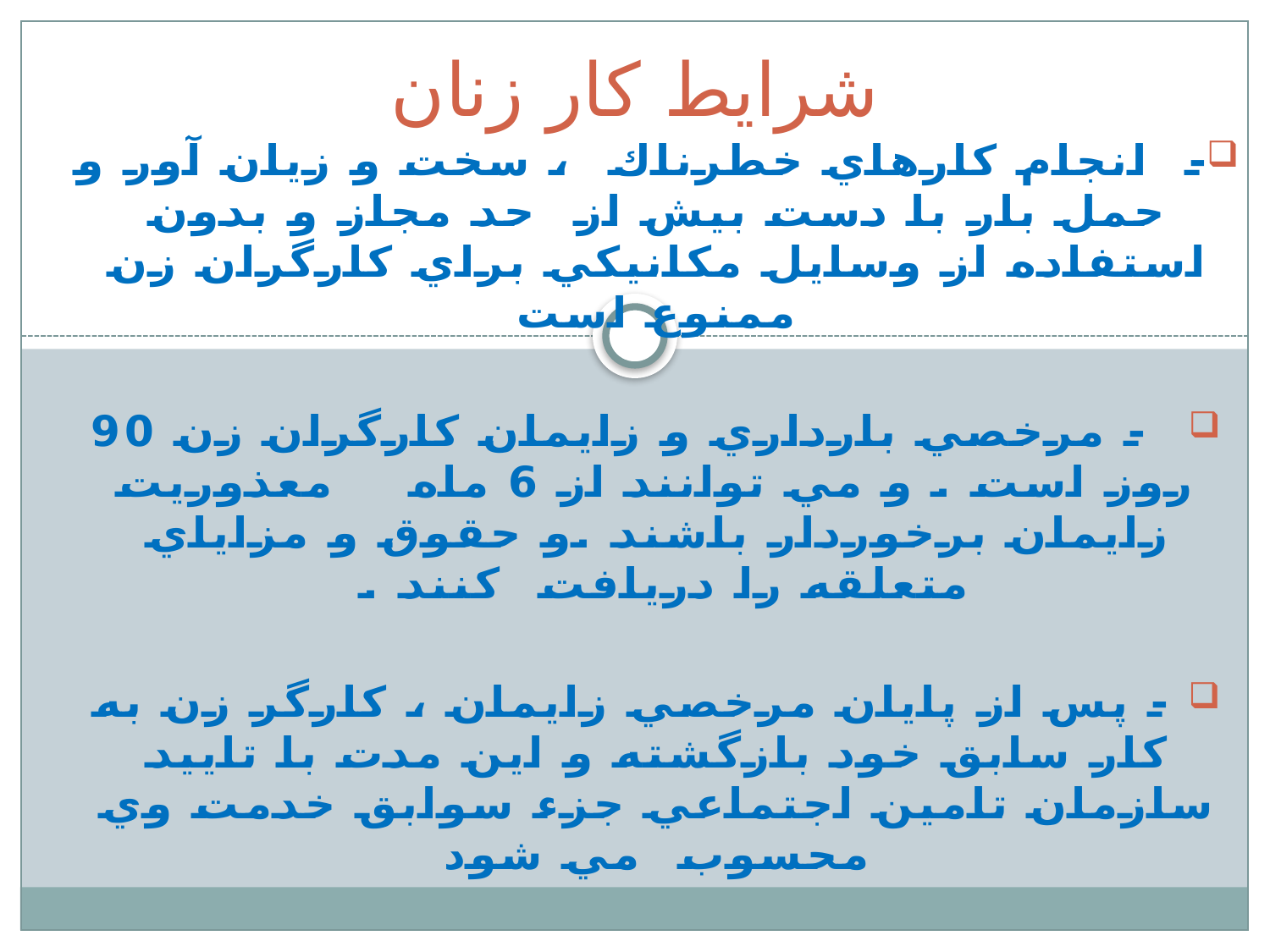

# شرايط كار زنان
-  انجام كارهاي خطرناك  ، سخت و زيان آور و حمل بار با دست بيش از  حد مجاز و بدون استفاده از وسايل مكانيكي براي كارگران زن ممنوع است

  - مرخصي بارداري و زايمان كارگران زن 90 روز است . و مي توانند از 6 ماه    معذوريت زايمان برخوردار باشند .و حقوق و مزاياي متعلقه را دريافت  كنند .

 - پس از پايان مرخصي زايمان ، كارگر زن به كار سابق خود بازگشته و اين مدت با تاييد سازمان تامين اجتماعي جزء سوابق خدمت وي محسوب  مي شود

 - حقوق ايام مرخصي زايمان طبق مقررات قانون تامين اجتماعي پرداخت خواهد شد.

  - كارفرما مكلف است به مادران شيرده تاپايان 24ماهگي پس از 3/5 ساعت  فرصت  شيردادن بدهد . كه جزء ساعت كار محسوب مي شود .